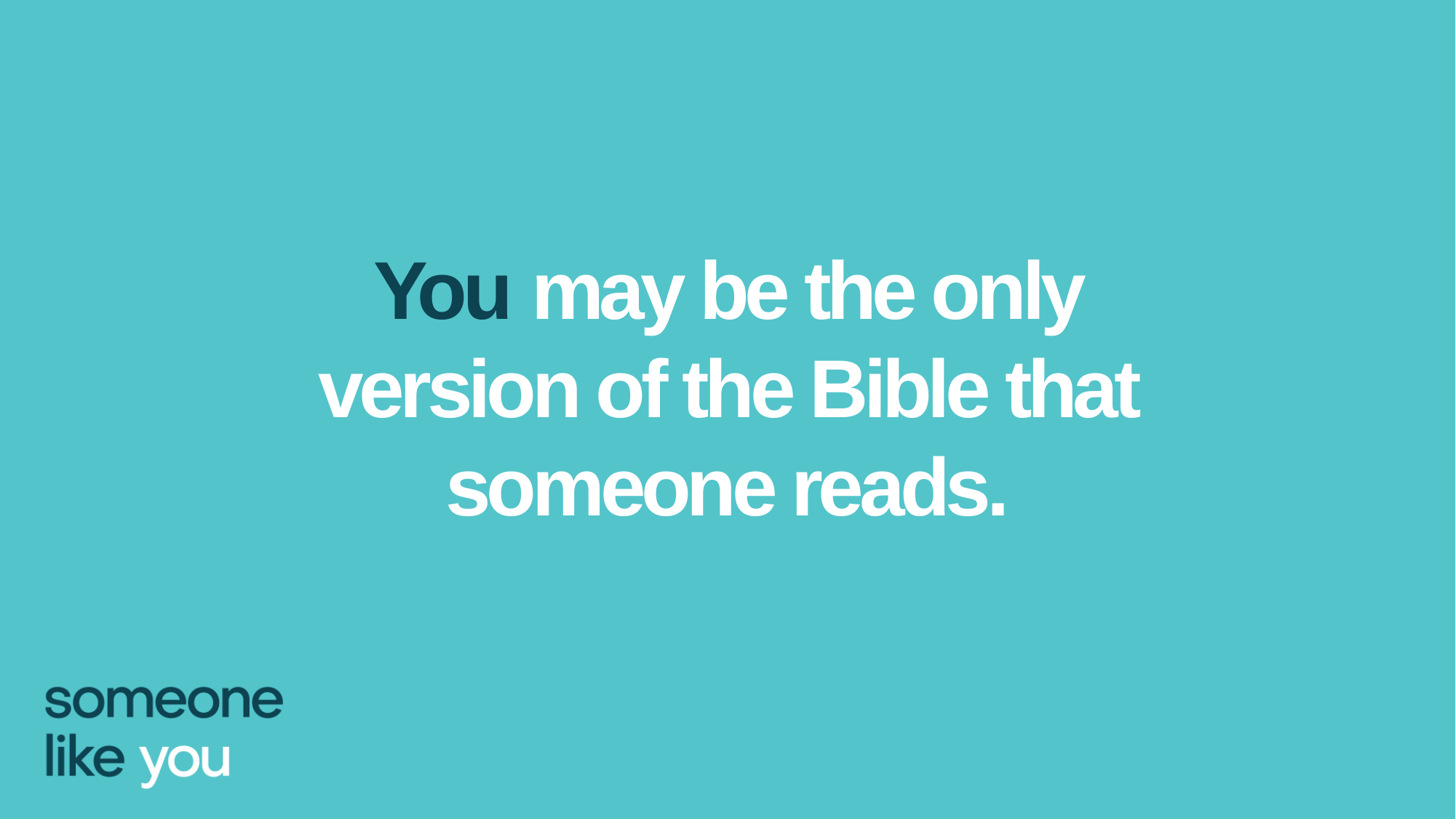

You may be the only version of the Bible that someone reads.